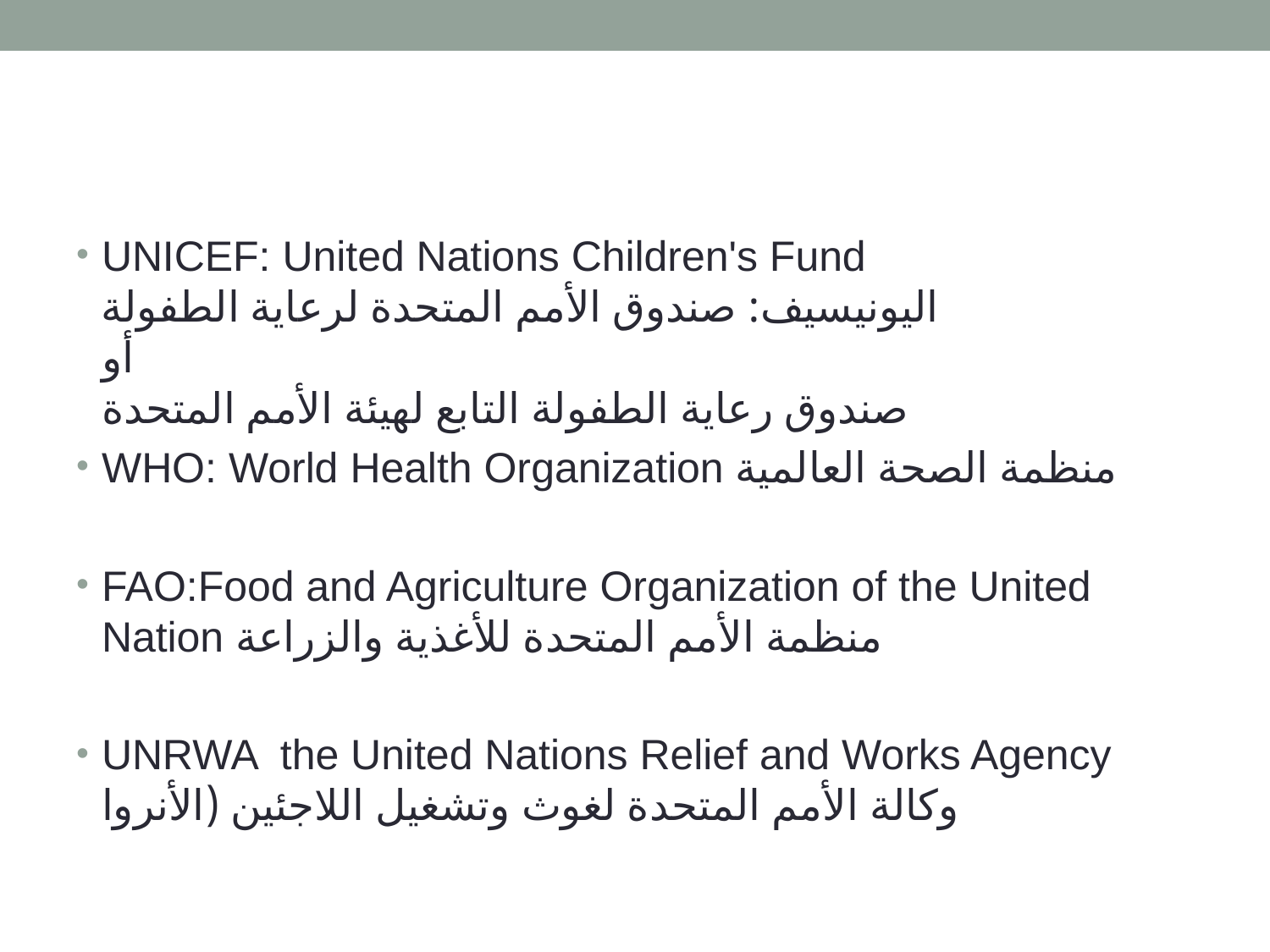

UNICEF: United Nations Children's Fund
اليونيسيف: صندوق الأمم المتحدة لرعاية الطفولة
أو
صندوق رعاية الطفولة التابع لهيئة الأمم المتحدة
WHO: World Health Organization منظمة الصحة العالمية

FAO:Food and Agriculture Organization of the United Nation منظمة الأمم المتحدة للأغذية والزراعة

UNRWA  the United Nations Relief and Works Agency وكالة الأمم المتحدة لغوث وتشغيل اللاجئين (الأنروا